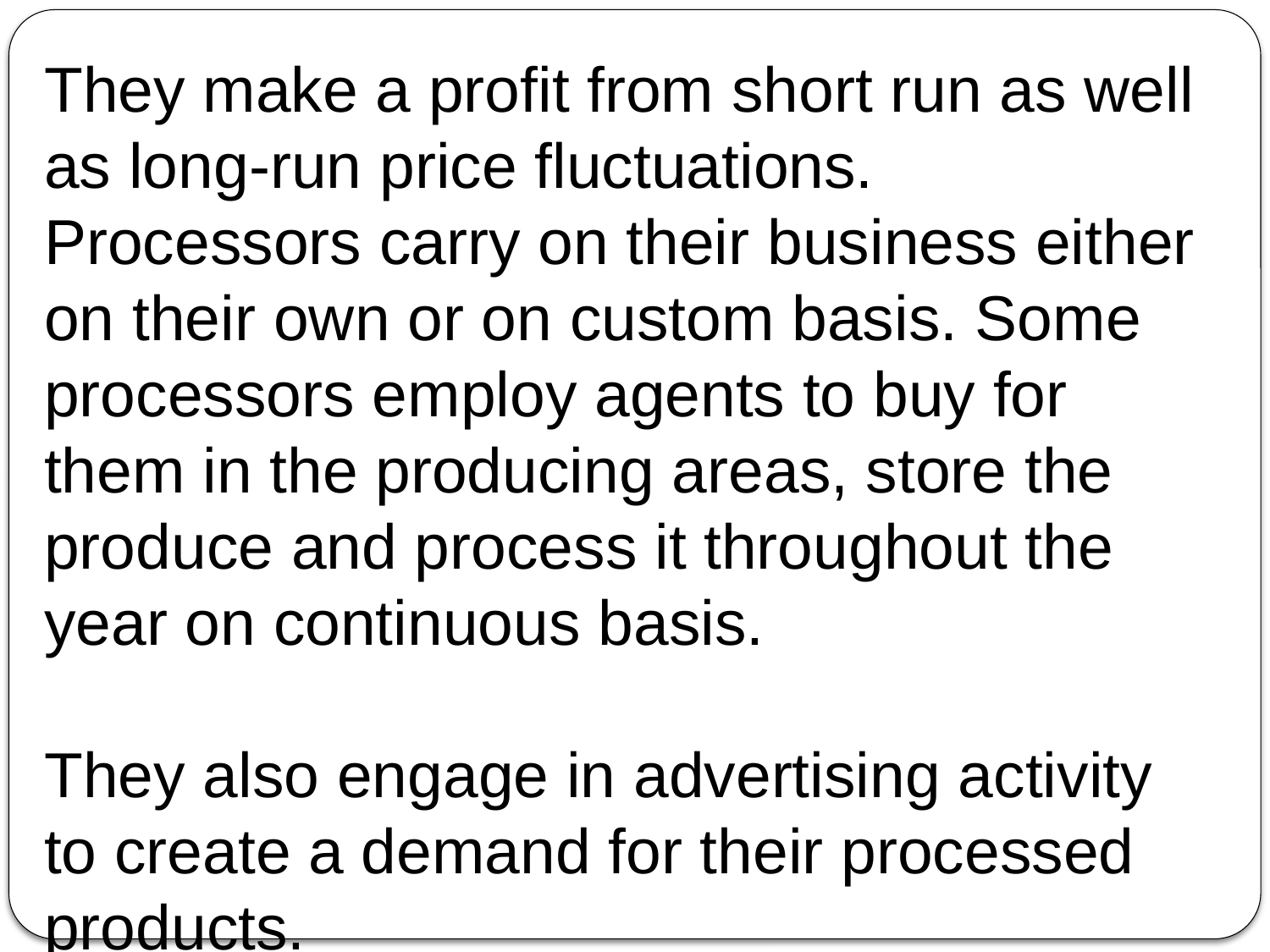

They make a profit from short run as well as long-run price fluctuations.
Processors carry on their business either on their own or on custom basis. Some processors employ agents to buy for them in the producing areas, store the produce and process it throughout the year on continuous basis.

They also engage in advertising activity to create a demand for their processed products.